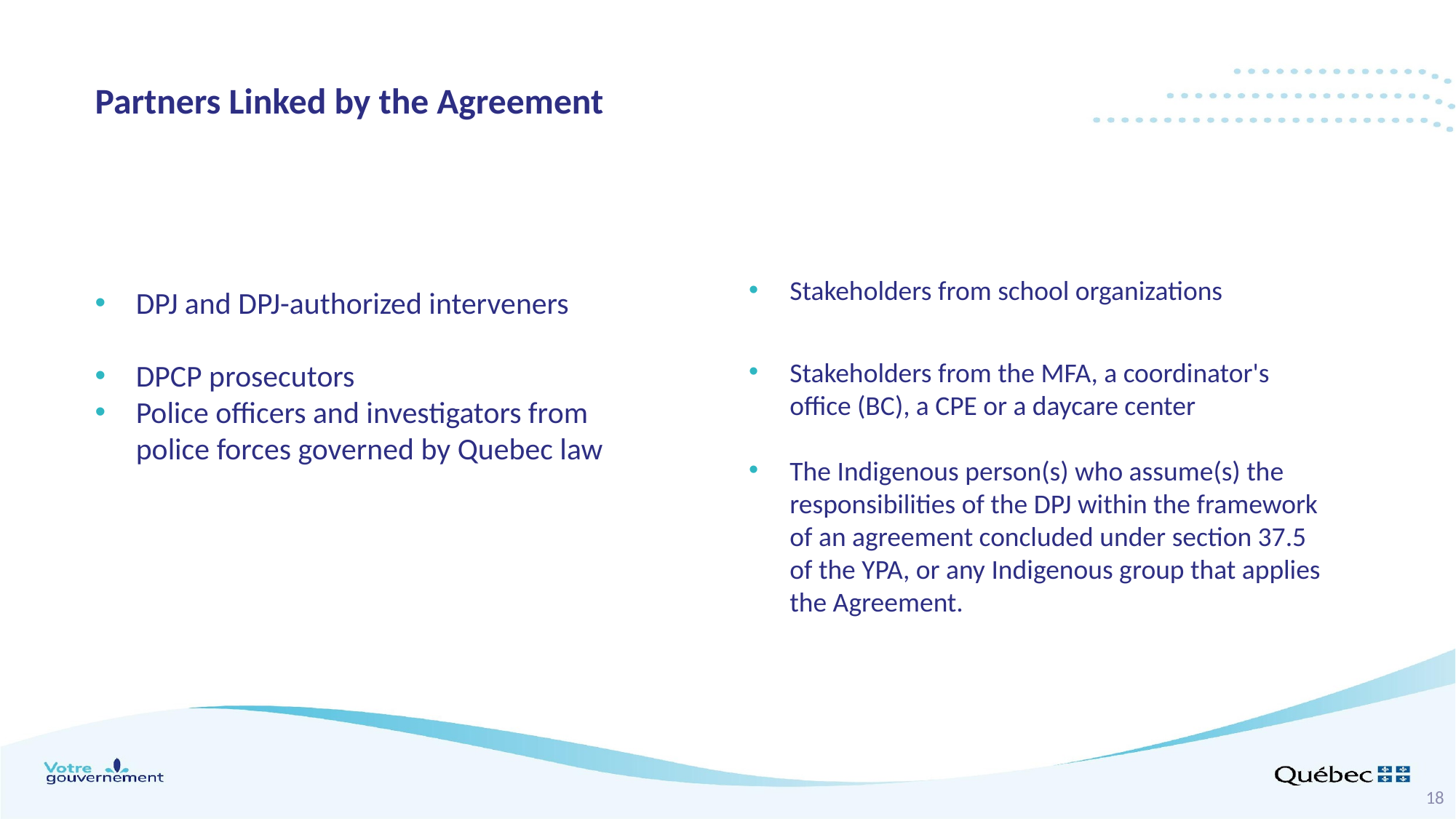

# Partners Linked by the Agreement
DPJ and DPJ-authorized interveners
DPCP prosecutors
Police officers and investigators from police forces governed by Quebec law
Stakeholders from school organizations

Stakeholders from the MFA, a coordinator's office (BC), a CPE or a daycare center

The Indigenous person(s) who assume(s) the responsibilities of the DPJ within the framework of an agreement concluded under section 37.5 of the YPA, or any Indigenous group that applies the Agreement.
18